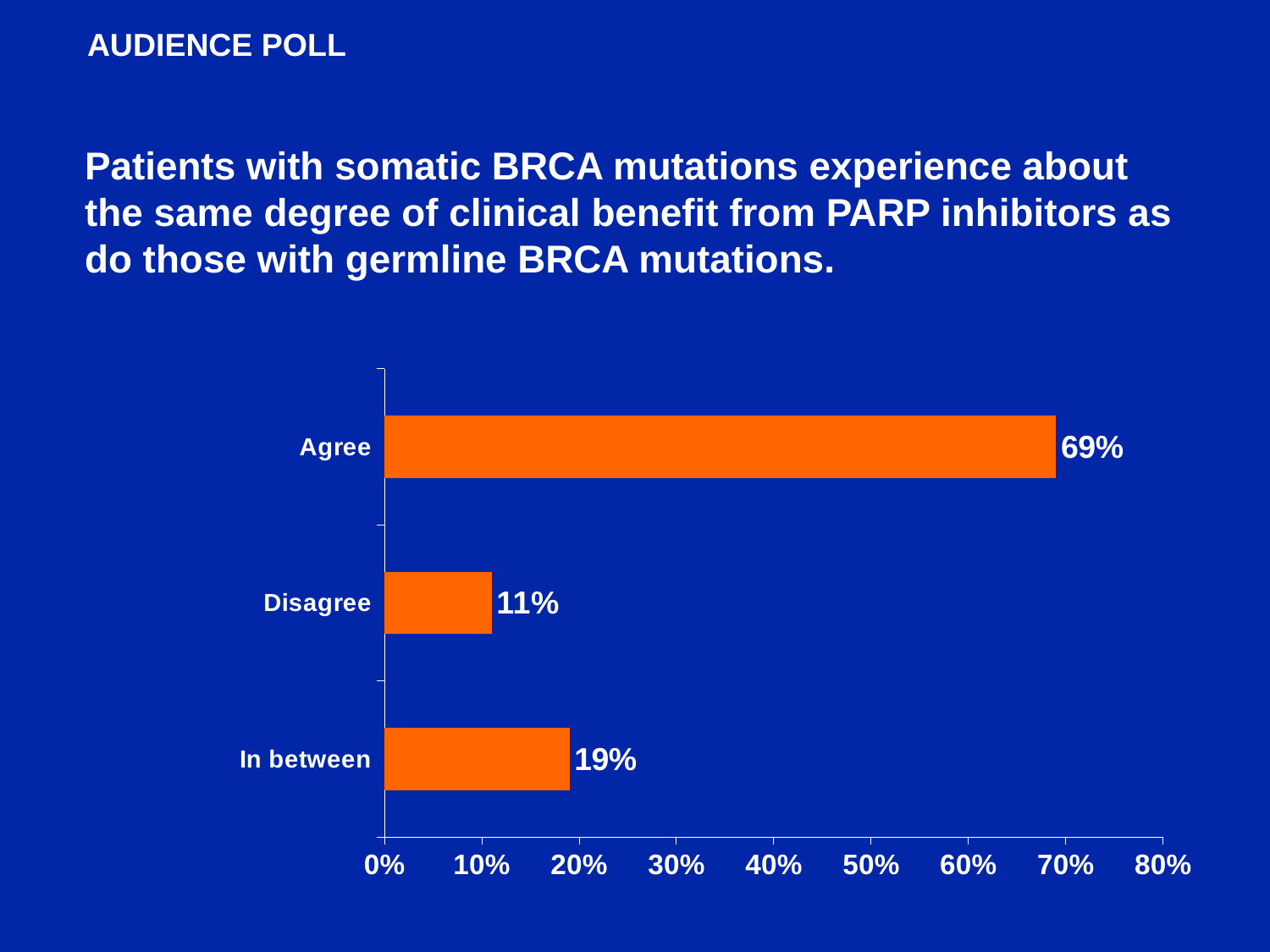

AUDIENCE POLL
Patients with somatic BRCA mutations experience about the same degree of clinical benefit from PARP inhibitors as do those with germline BRCA mutations.

### Chart

| Category | Series 1 |
|---|---|
| In between | 0.19 |
| Disagree | 0.11 |
| Agree | 0.69 |